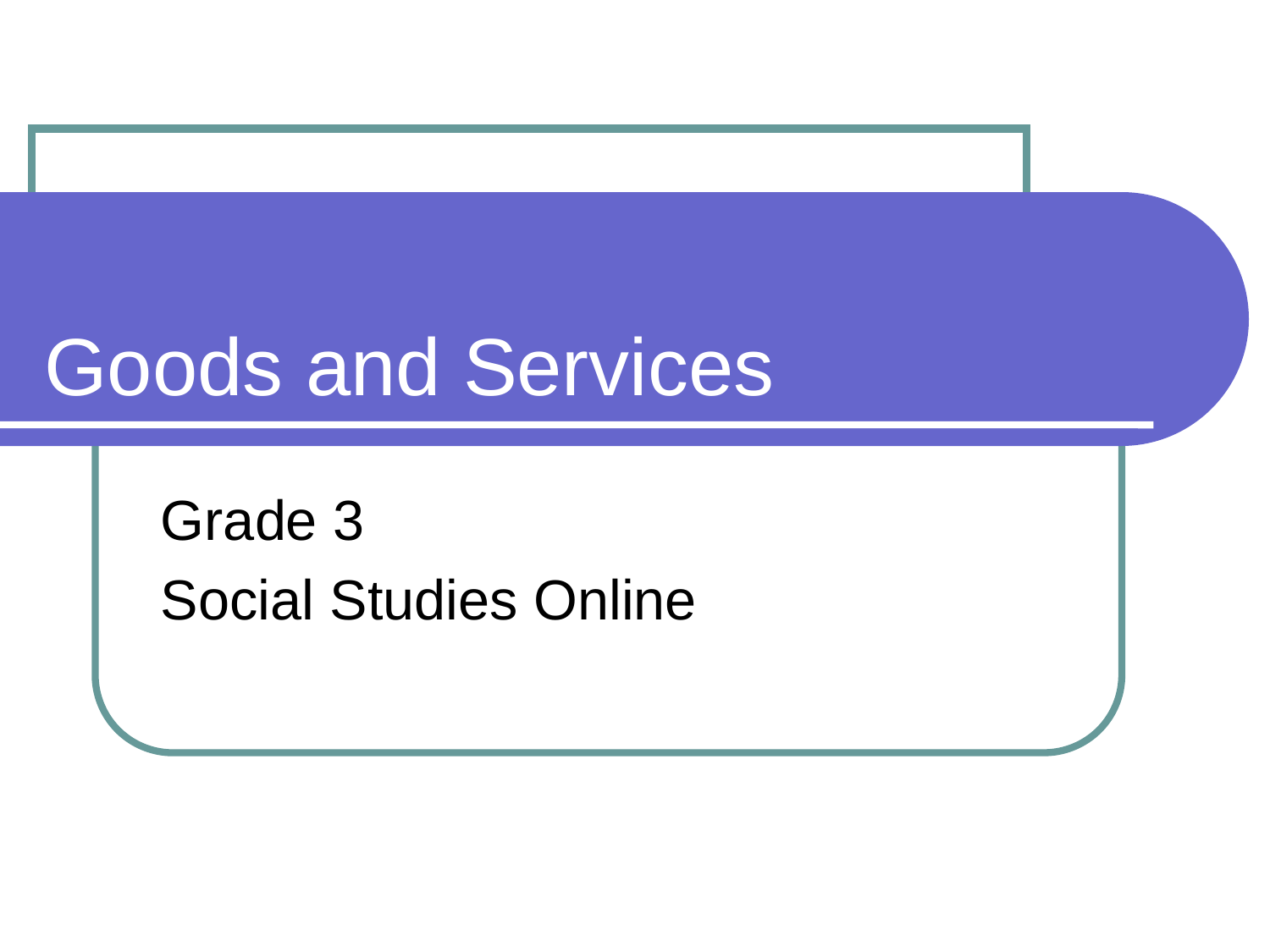

# Goods and Services
Grade 3
Social Studies Online